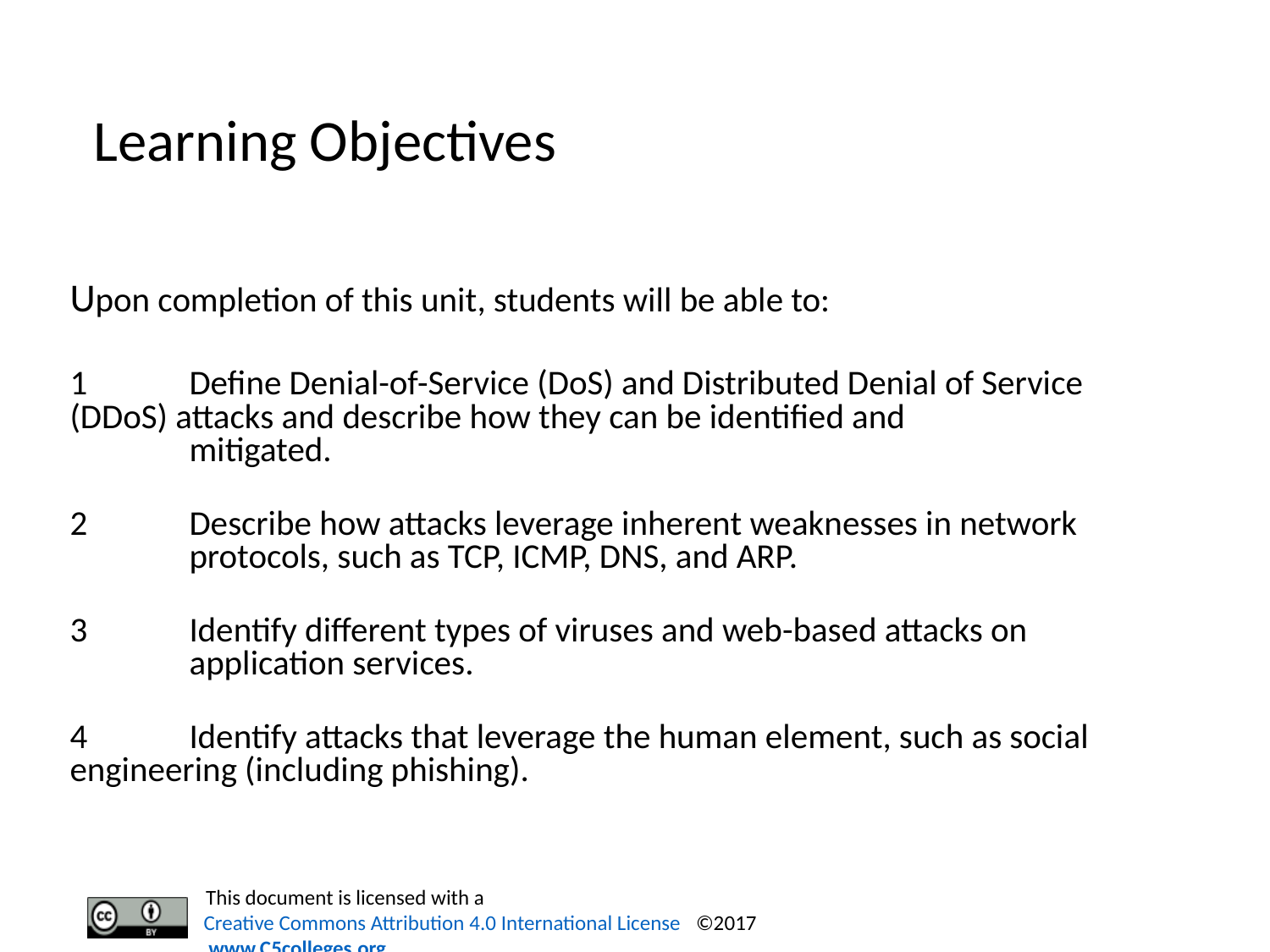

# Learning Objectives
Upon completion of this unit, students will be able to:
1	Define Denial-of-Service (DoS) and Distributed Denial of Service 	(DDoS) attacks and describe how they can be identified and
 	mitigated.
2	Describe how attacks leverage inherent weaknesses in network
 	protocols, such as TCP, ICMP, DNS, and ARP.
3	Identify different types of viruses and web-based attacks on
 	application services.
4	Identify attacks that leverage the human element, such as social 	engineering (including phishing).